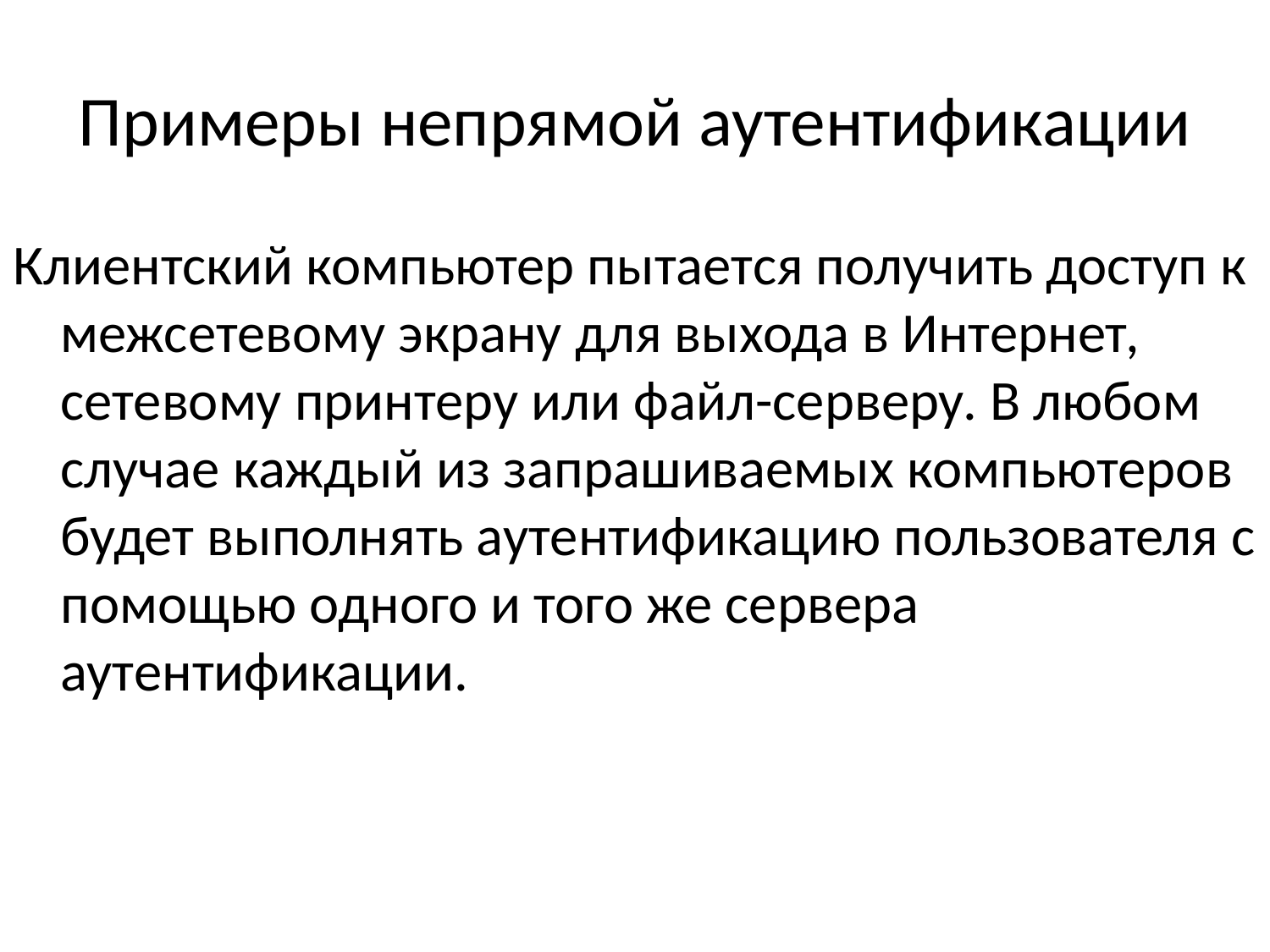

# Примеры непрямой аутентификации
Клиентский компьютер пытается получить доступ к межсетевому экрану для выхода в Интернет, сетевому принтеру или файл-серверу. В любом случае каждый из запрашиваемых компьютеров будет выполнять аутентификацию пользователя с помощью одного и того же сервера аутентификации.